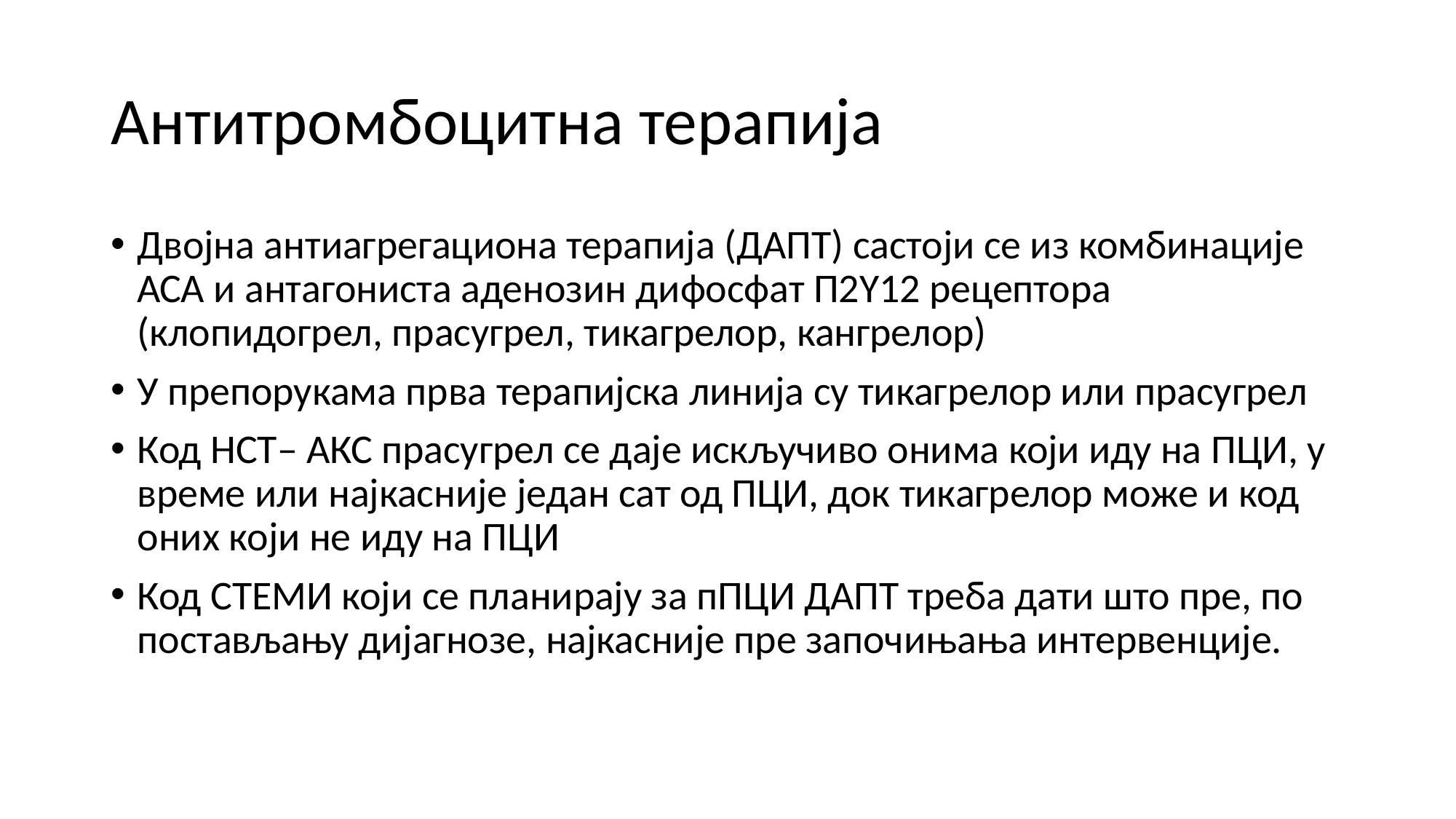

# Антитромбоцитна терапија
Двојна антиагрегациона терапија (ДАПТ) састоји се из комбинације АСА и антагониста аденозин дифосфат П2Y12 рецептора (клопидогрел, прасугрел, тикагрелор, кангрелор)
У препорукама прва терапијска линија су тикагрелор или прасугрел
Код НСТ– АКС прасугрел се даје искључиво онима који иду на ПЦИ, у време или најкасније један сат од ПЦИ, док тикагрелор може и код оних који не иду на ПЦИ
Код СТЕМИ који се планирају за пПЦИ ДАПТ треба дати што пре, по постављању дијагнозе, најкасније пре започињања интервенције.